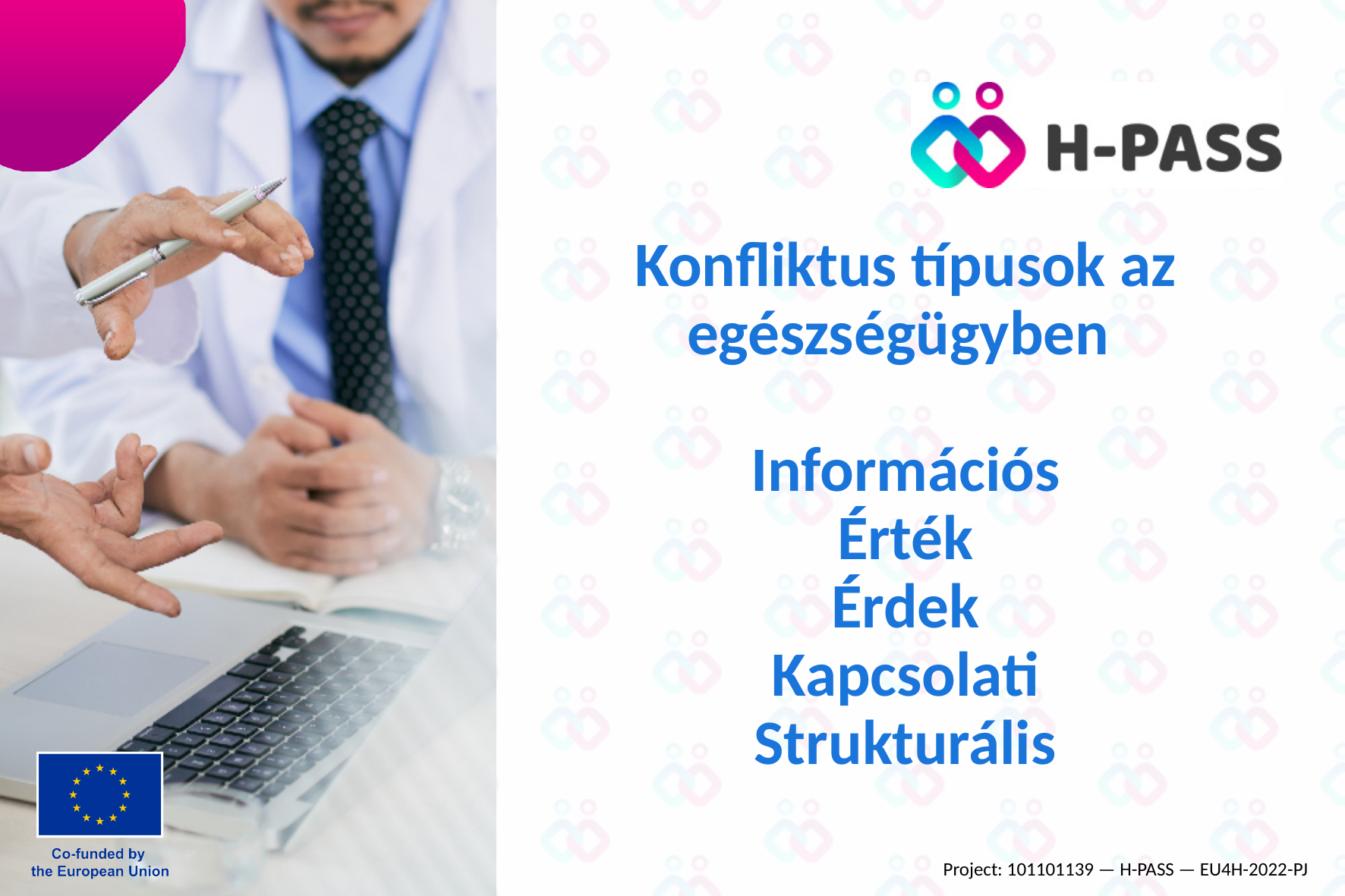

# Konfliktus típusok az egészségügyben Információs Érték Érdek Kapcsolati Strukturális
Project: 101101139 — H-PASS — EU4H-2022-PJ